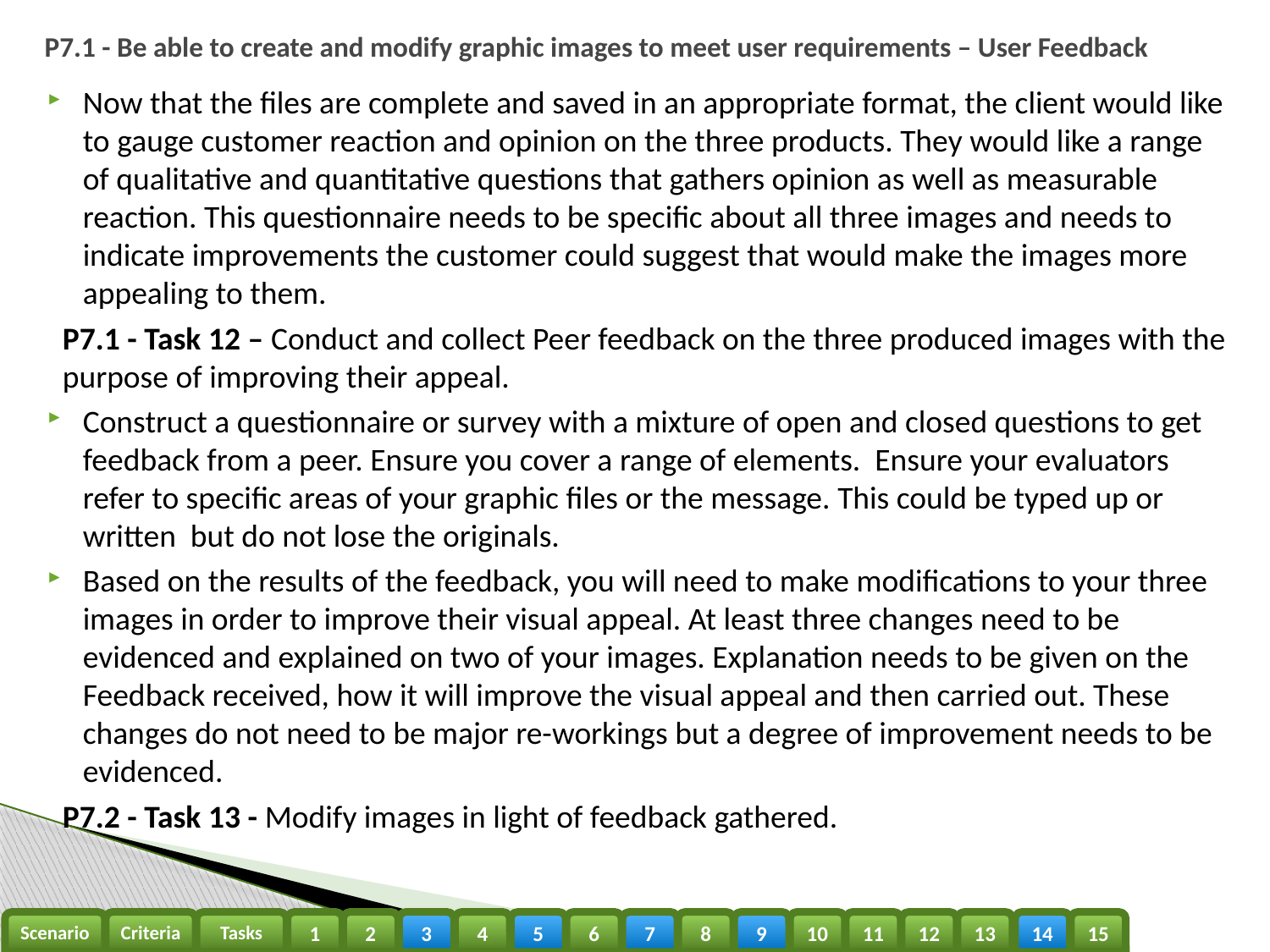

# P7.1 - Be able to create and modify graphic images to meet user requirements – User Feedback
Now that the files are complete and saved in an appropriate format, the client would like to gauge customer reaction and opinion on the three products. They would like a range of qualitative and quantitative questions that gathers opinion as well as measurable reaction. This questionnaire needs to be specific about all three images and needs to indicate improvements the customer could suggest that would make the images more appealing to them.
P7.1 - Task 12 – Conduct and collect Peer feedback on the three produced images with the purpose of improving their appeal.
Construct a questionnaire or survey with a mixture of open and closed questions to get feedback from a peer. Ensure you cover a range of elements.  Ensure your evaluators refer to specific areas of your graphic files or the message. This could be typed up or written  but do not lose the originals.
Based on the results of the feedback, you will need to make modifications to your three images in order to improve their visual appeal. At least three changes need to be evidenced and explained on two of your images. Explanation needs to be given on the Feedback received, how it will improve the visual appeal and then carried out. These changes do not need to be major re-workings but a degree of improvement needs to be evidenced.
P7.2 - Task 13 - Modify images in light of feedback gathered.